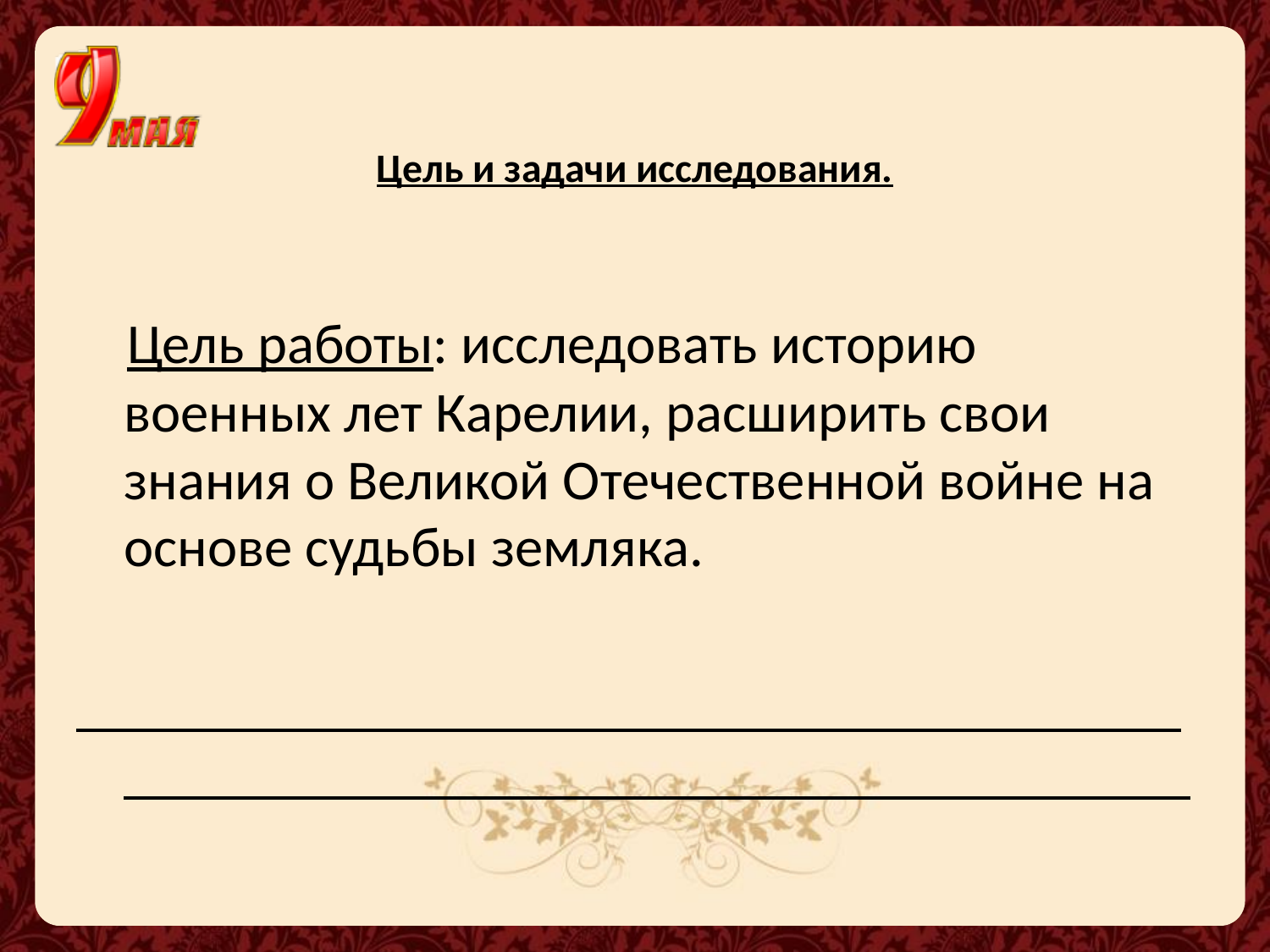

# Цель и задачи исследования.

    Цель работы: исследовать историю военных лет Карелии, расширить свои знания о Великой Отечественной войне на основе судьбы земляка.